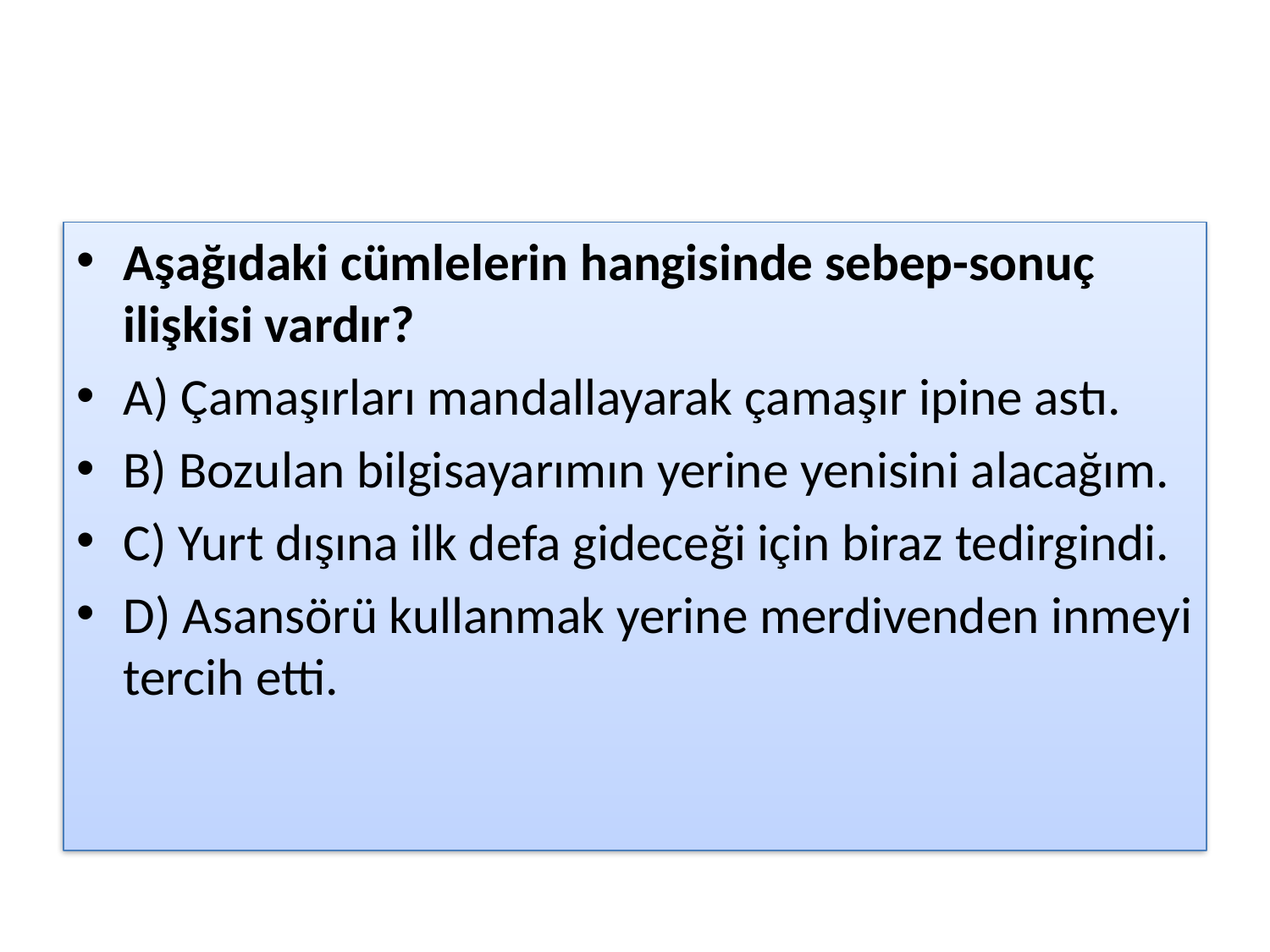

#
Aşağıdaki cümlelerin hangisinde sebep-sonuç ilişkisi vardır?
A) Çamaşırları mandallayarak çamaşır ipine astı.
B) Bozulan bilgisayarımın yerine yenisini alacağım.
C) Yurt dışına ilk defa gideceği için biraz tedirgindi.
D) Asansörü kullanmak yerine merdivenden inmeyi tercih etti.